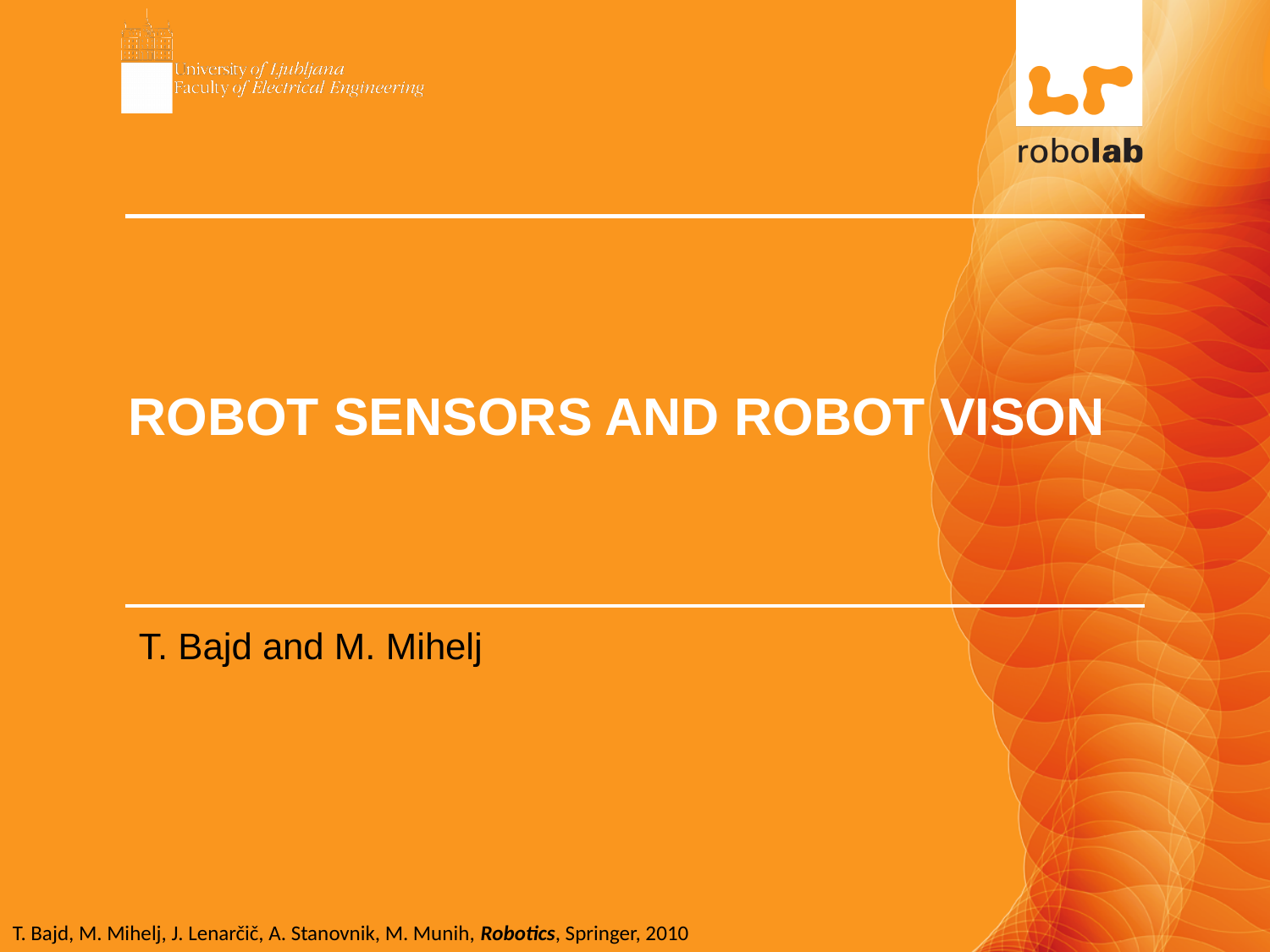

# ROBOT SENSORS AND ROBOT VISON
T. Bajd and M. Mihelj